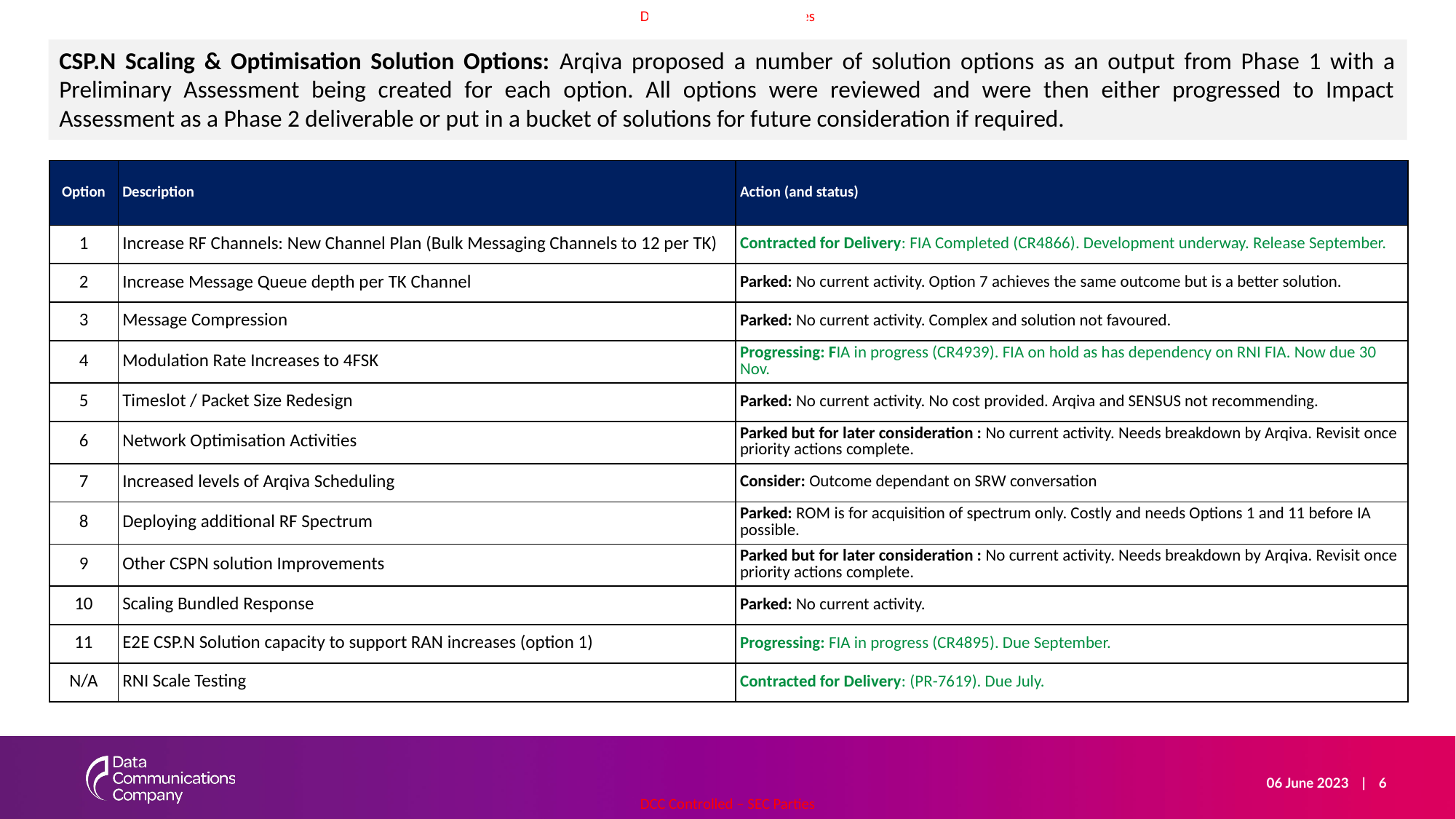

CSP.N Scaling & Optimisation Solution Options: Arqiva proposed a number of solution options as an output from Phase 1 with a Preliminary Assessment being created for each option. All options were reviewed and were then either progressed to Impact Assessment as a Phase 2 deliverable or put in a bucket of solutions for future consideration if required.
| Option | Description | Action (and status) |
| --- | --- | --- |
| 1 | Increase RF Channels: New Channel Plan (Bulk Messaging Channels to 12 per TK) | Contracted for Delivery: FIA Completed (CR4866). Development underway. Release September. |
| 2 | Increase Message Queue depth per TK Channel | Parked: No current activity. Option 7 achieves the same outcome but is a better solution. |
| 3 | Message Compression | Parked: No current activity. Complex and solution not favoured. |
| 4 | Modulation Rate Increases to 4FSK | Progressing: FIA in progress (CR4939). FIA on hold as has dependency on RNI FIA. Now due 30 Nov. |
| 5 | Timeslot / Packet Size Redesign | Parked: No current activity. No cost provided. Arqiva and SENSUS not recommending. |
| 6 | Network Optimisation Activities | Parked but for later consideration : No current activity. Needs breakdown by Arqiva. Revisit once priority actions complete. |
| 7 | Increased levels of Arqiva Scheduling | Consider: Outcome dependant on SRW conversation |
| 8 | Deploying additional RF Spectrum | Parked: ROM is for acquisition of spectrum only. Costly and needs Options 1 and 11 before IA possible. |
| 9 | Other CSPN solution Improvements | Parked but for later consideration : No current activity. Needs breakdown by Arqiva. Revisit once priority actions complete. |
| 10 | Scaling Bundled Response | Parked: No current activity. |
| 11 | E2E CSP.N Solution capacity to support RAN increases (option 1) | Progressing: FIA in progress (CR4895). Due September. |
| N/A | RNI Scale Testing | Contracted for Delivery: (PR-7619). Due July. |